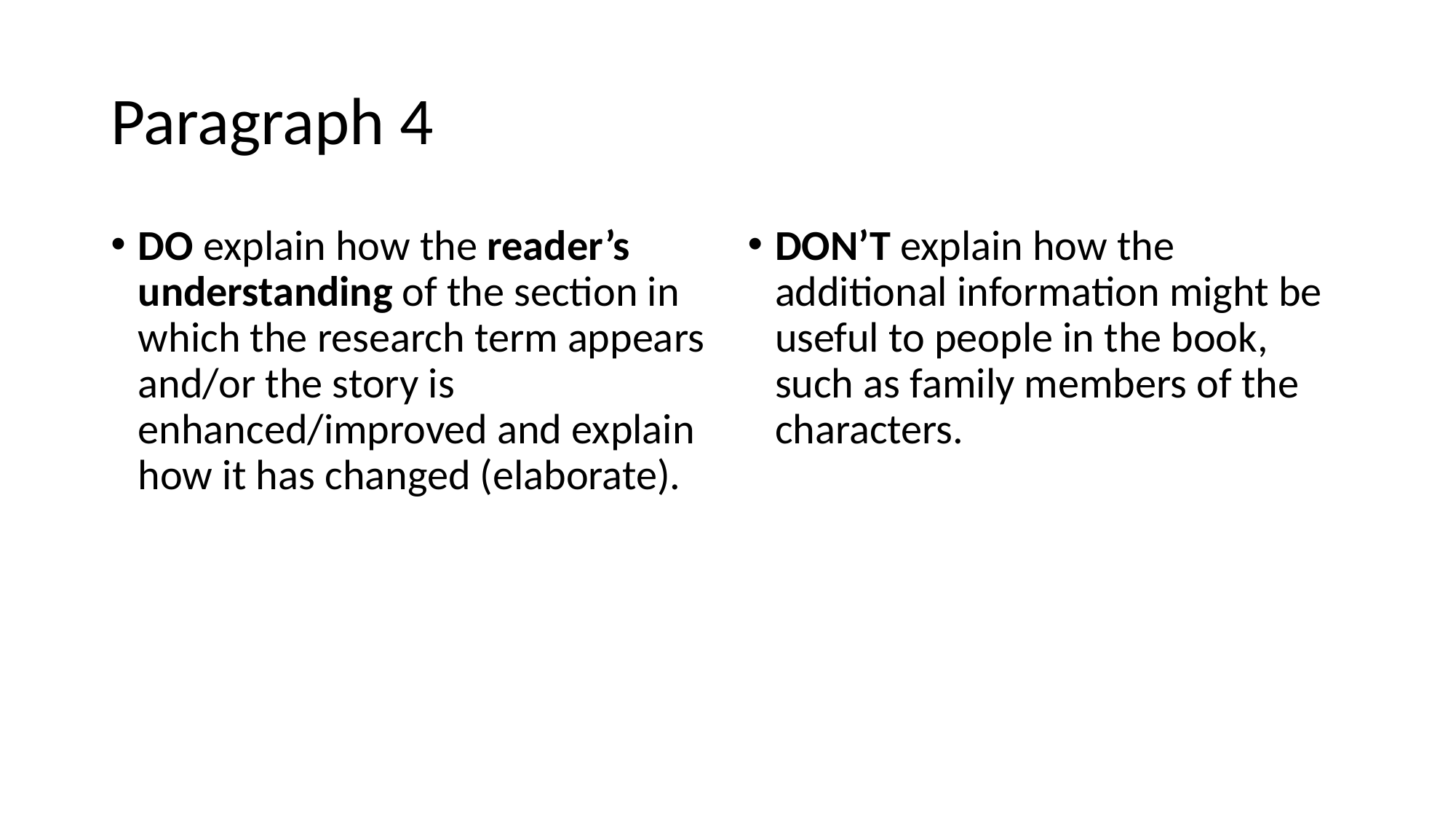

# Paragraph 4
DO explain how the reader’s understanding of the section in which the research term appears and/or the story is enhanced/improved and explain how it has changed (elaborate).
DON’T explain how the additional information might be useful to people in the book, such as family members of the characters.